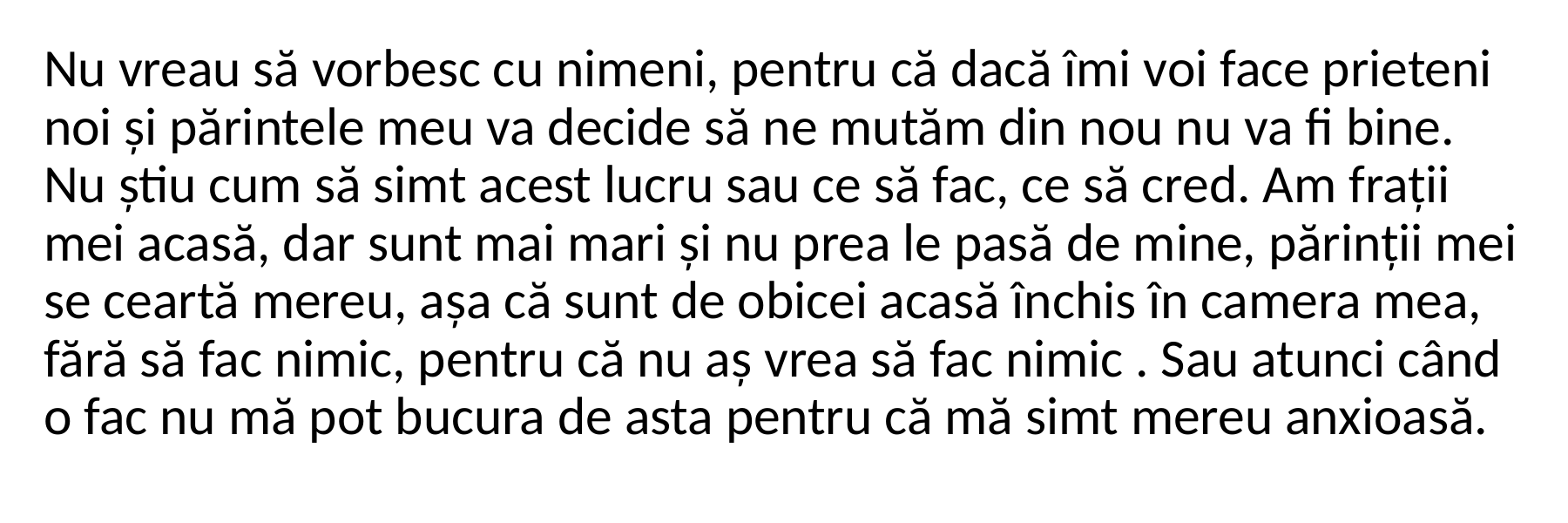

Nu vreau să vorbesc cu nimeni, pentru că dacă îmi voi face prieteni noi și părintele meu va decide să ne mutăm din nou nu va fi bine. Nu știu cum să simt acest lucru sau ce să fac, ce să cred. Am frații mei acasă, dar sunt mai mari și nu prea le pasă de mine, părinții mei se ceartă mereu, așa că sunt de obicei acasă închis în camera mea, fără să fac nimic, pentru că nu aș vrea să fac nimic . Sau atunci când o fac nu mă pot bucura de asta pentru că mă simt mereu anxioasă.